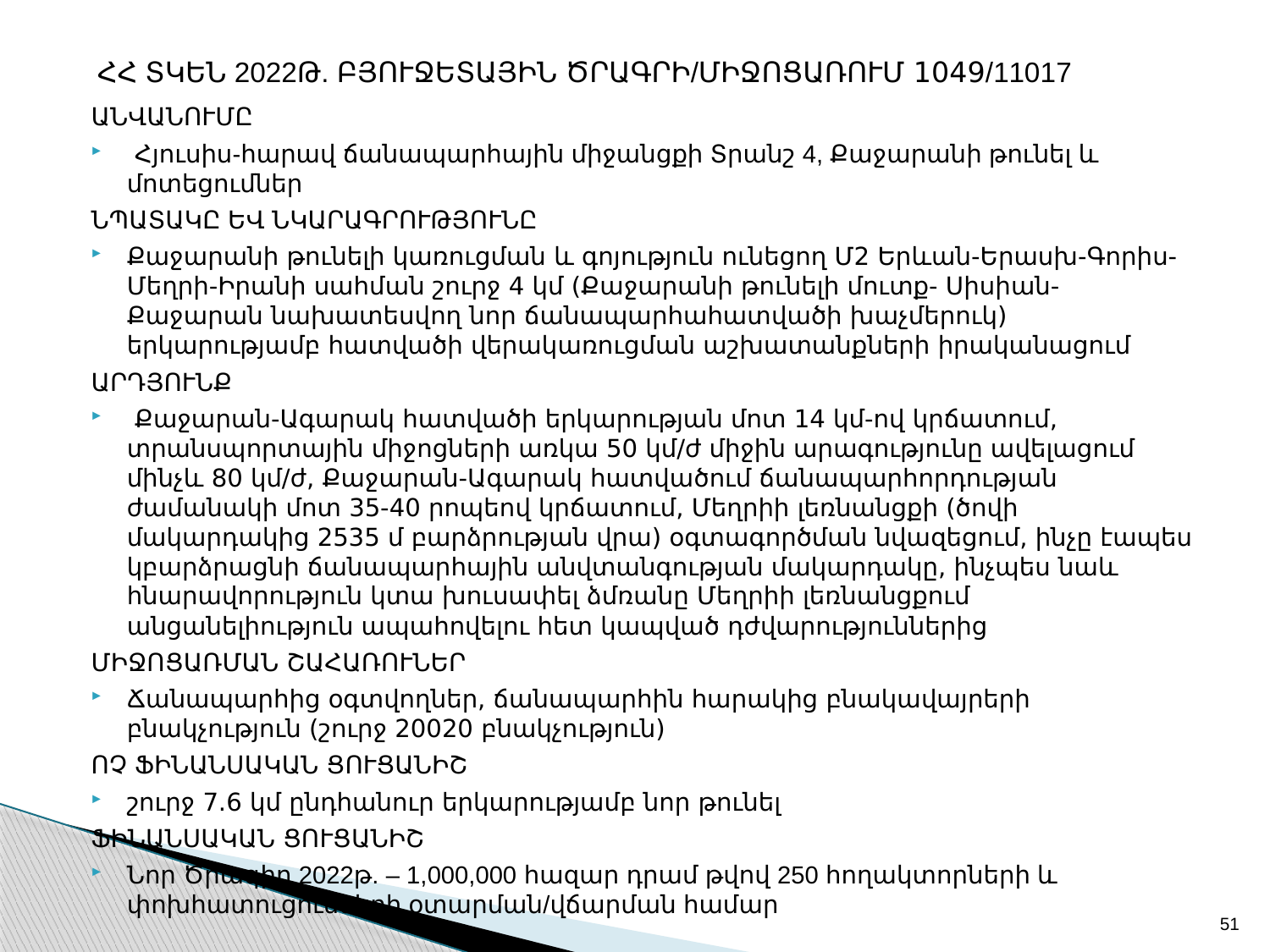

# ՀՀ ՏԿԵՆ 2022Թ. ԲՅՈՒՋԵՏԱՅԻՆ ԾՐԱԳՐԻ/ՄԻՋՈՑԱՌՈՒՄ 1049/11017
ԱՆՎԱՆՈՒՄԸ
 Հյուսիս-հարավ ճանապարհային միջանցքի Տրանշ 4, Քաջարանի թունել և մոտեցումներ
ՆՊԱՏԱԿԸ ԵՎ ՆԿԱՐԱԳՐՈՒԹՅՈՒՆԸ
Քաջարանի թունելի կառուցման և գոյություն ունեցող Մ2 Երևան-Երասխ-Գորիս-Մեղրի-Իրանի սահման շուրջ 4 կմ (Քաջարանի թունելի մուտք- Սիսիան-Քաջարան նախատեսվող նոր ճանապարհահատվածի խաչմերուկ) երկարությամբ հատվածի վերակառուցման աշխատանքների իրականացում
ԱՐԴՅՈՒՆՔ
 Քաջարան-Ագարակ հատվածի երկարության մոտ 14 կմ-ով կրճատում, տրանսպորտային միջոցների առկա 50 կմ/ժ միջին արագությունը ավելացում մինչև 80 կմ/ժ, Քաջարան-Ագարակ հատվածում ճանապարհորդության ժամանակի մոտ 35-40 րոպեով կրճատում, Մեղրիի լեռնանցքի (ծովի մակարդակից 2535 մ բարձրության վրա) օգտագործման նվազեցում, ինչը էապես կբարձրացնի ճանապարհային անվտանգության մակարդակը, ինչպես նաև հնարավորություն կտա խուսափել ձմռանը Մեղրիի լեռնանցքում անցանելիություն ապահովելու հետ կապված դժվարություններից
ՄԻՋՈՑԱՌՄԱՆ ՇԱՀԱՌՈՒՆԵՐ
Ճանապարհից օգտվողներ, ճանապարհին հարակից բնակավայրերի բնակչություն (շուրջ 20020 բնակչություն)
ՈՉ ՖԻՆԱՆՍԱԿԱՆ ՑՈՒՑԱՆԻՇ
շուրջ 7.6 կմ ընդհանուր երկարությամբ նոր թունել
ՖԻՆԱՆՍԱԿԱՆ ՑՈՒՑԱՆԻՇ
Նոր Ծրագիր 2022թ. – 1,000,000 հազար դրամ թվով 250 հողակտորների և փոխհատուցումների օտարման/վճարման համար

51